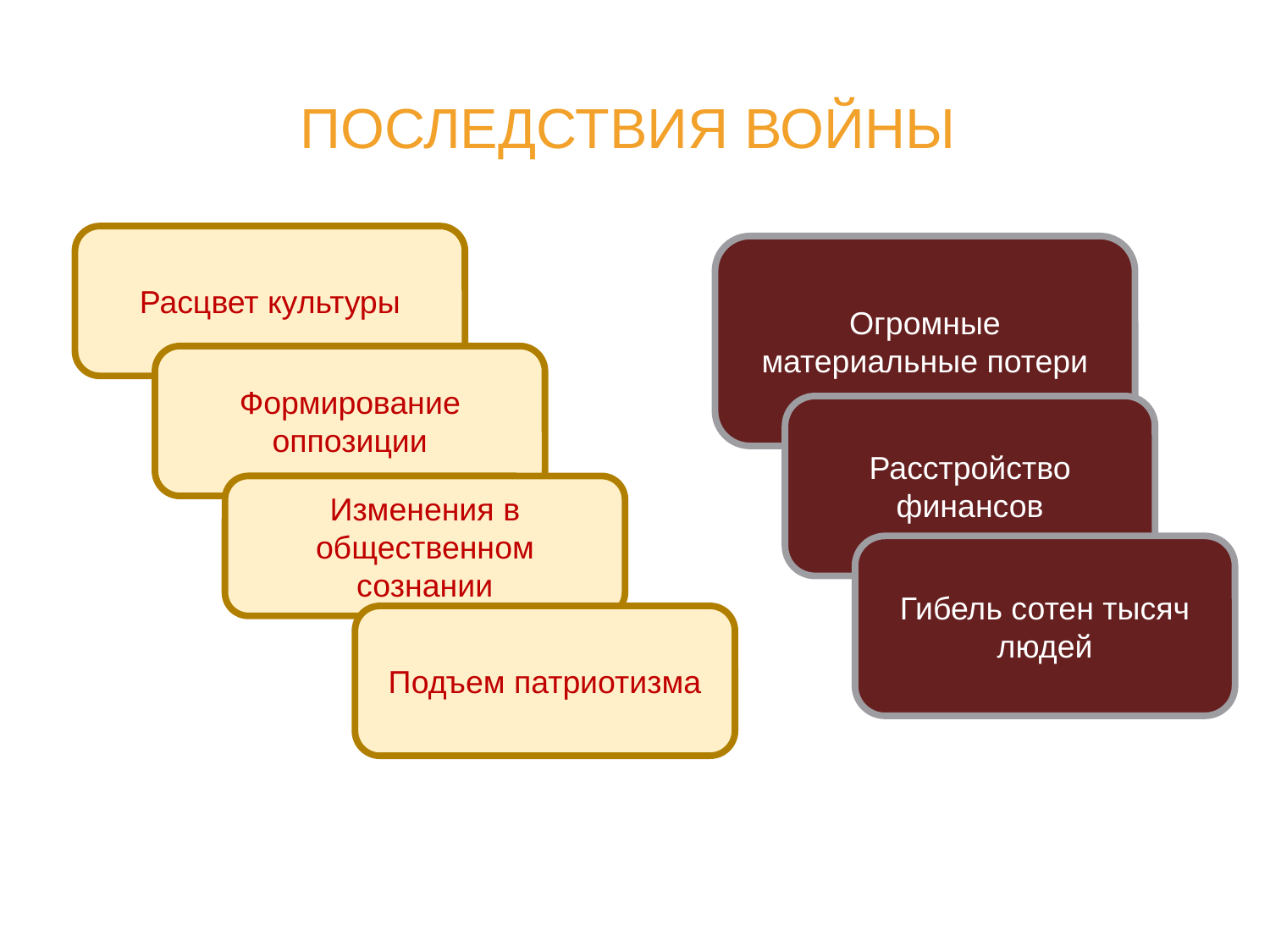

Последствия войны
Расцвет культуры
Огромные материальные потери
Формирование оппозиции
Расстройство финансов
Изменения в общественном сознании
Гибель сотен тысяч людей
Подъем патриотизма